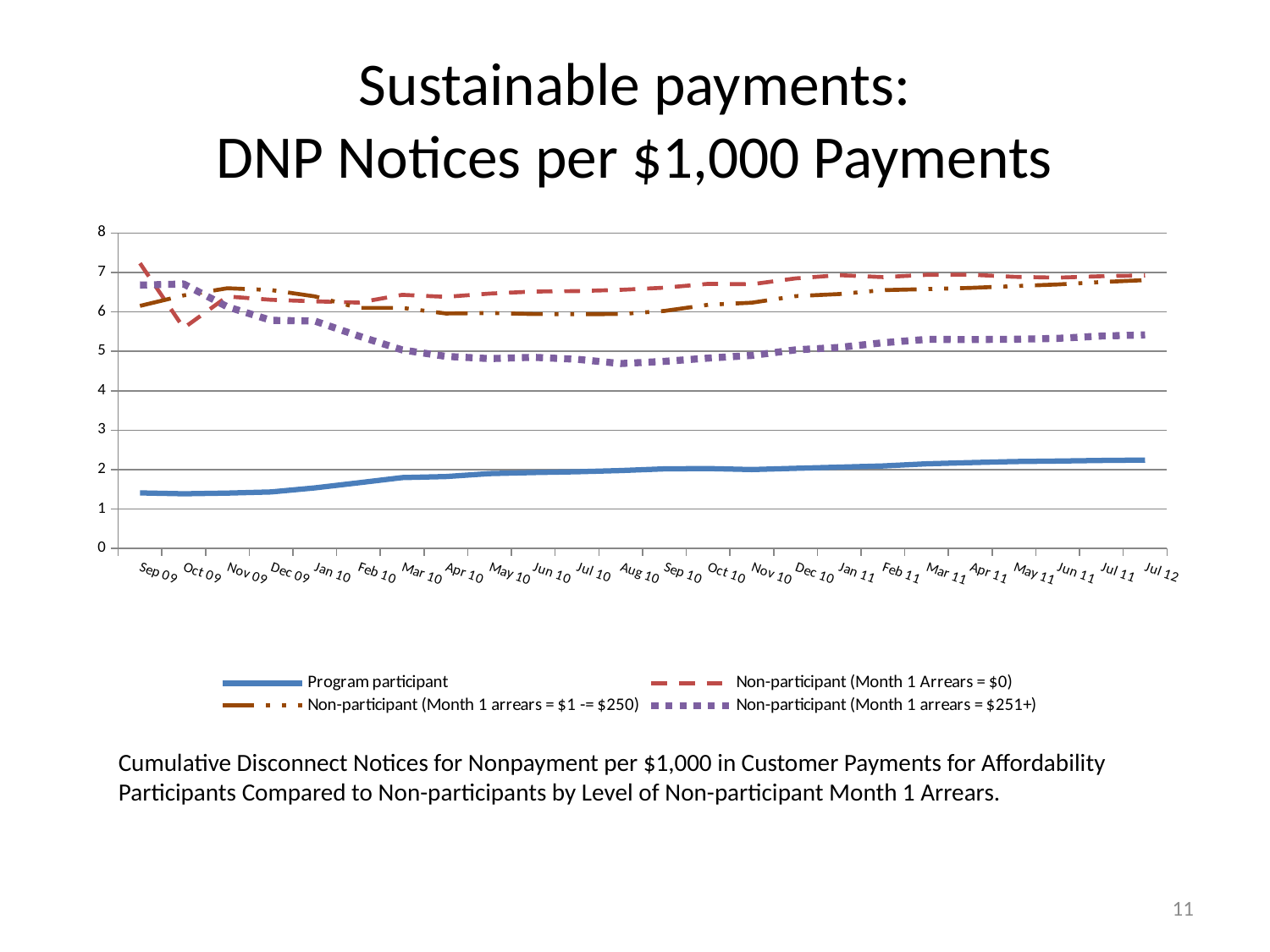

# Sustainable payments: DNP Notices per $1,000 Payments

### Chart

| Category | Program participant | Non-participant (Month 1 Arrears = $0) | Non-participant (Month 1 arrears = $1 -= $250) | Non-participant (Month 1 arrears = $251+) |
|---|---|---|---|---|
| Sep 09 | 1.407 | 7.233 | 6.152 | 6.679 |
| Oct 09 | 1.3840000000000001 | 5.590000000000001 | 6.418 | 6.707 |
| Nov 09 | 1.4009999999999998 | 6.39 | 6.6 | 6.128 |
| Dec 09 | 1.431 | 6.307 | 6.554 | 5.7860000000000005 |
| Jan 10 | 1.5330000000000001 | 6.267 | 6.393000000000001 | 5.768 |
| Feb 10 | 1.663 | 6.236000000000001 | 6.101999999999999 | 5.388999999999999 |
| Mar 10 | 1.794 | 6.432 | 6.101999999999999 | 5.035 |
| Apr 10 | 1.821 | 6.382 | 5.96 | 4.872 |
| May 10 | 1.896 | 6.464 | 5.9719999999999995 | 4.8149999999999995 |
| Jun 10 | 1.923 | 6.516 | 5.944999999999999 | 4.8469999999999995 |
| Jul 10 | 1.943 | 6.528 | 5.942 | 4.798 |
| Aug 10 | 1.9729999999999999 | 6.559 | 5.944999999999999 | 4.688999999999999 |
| Sep 10 | 2.016 | 6.614 | 6.024 | 4.745 |
| Oct 10 | 2.024 | 6.711 | 6.18 | 4.827 |
| Nov 10 | 1.9989999999999999 | 6.7010000000000005 | 6.233 | 4.894 |
| Dec 10 | 2.0300000000000002 | 6.849 | 6.4 | 5.037 |
| Jan 11 | 2.059 | 6.9319999999999995 | 6.453 | 5.099 |
| Feb 11 | 2.09 | 6.883 | 6.551 | 5.2170000000000005 |
| Mar 11 | 2.144 | 6.94 | 6.577999999999999 | 5.303000000000001 |
| Apr 11 | 2.175 | 6.944999999999999 | 6.6080000000000005 | 5.2989999999999995 |
| May 11 | 2.2030000000000003 | 6.890000000000001 | 6.6530000000000005 | 5.305 |
| Jun 11 | 2.216 | 6.868 | 6.696 | 5.328 |
| Jul 11 | 2.231 | 6.904999999999999 | 6.757 | 5.388000000000001 |
| Jul 12 | 2.241 | 6.9239999999999995 | 6.806 | 5.4159999999999995 |
Cumulative Disconnect Notices for Nonpayment per $1,000 in Customer Payments for Affordability Participants Compared to Non-participants by Level of Non-participant Month 1 Arrears.
11